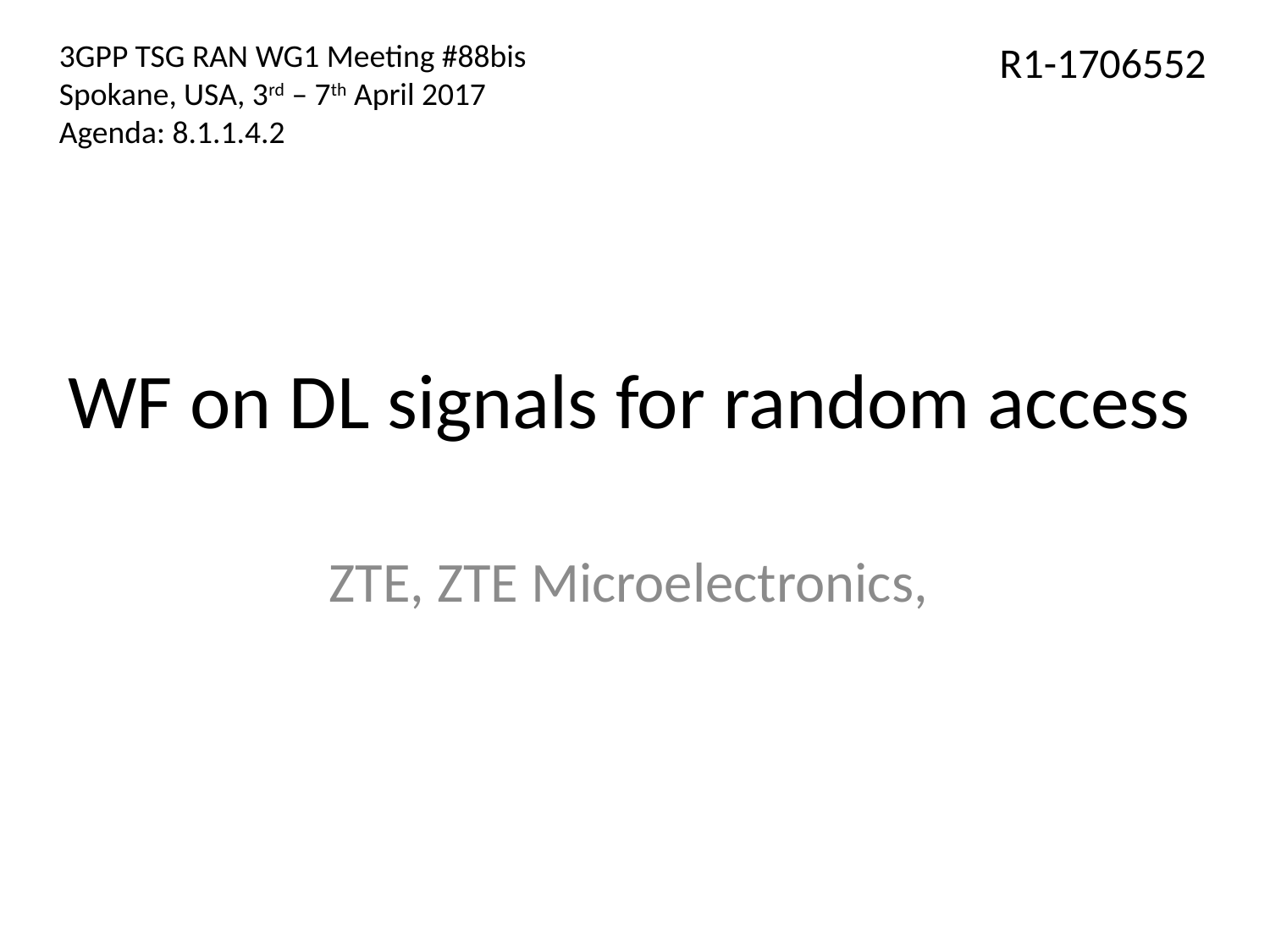

3GPP TSG RAN WG1 Meeting #88bis
Spokane, USA, 3rd – 7th April 2017
Agenda: 8.1.1.4.2
R1-1706552
# WF on DL signals for random access
ZTE, ZTE Microelectronics,